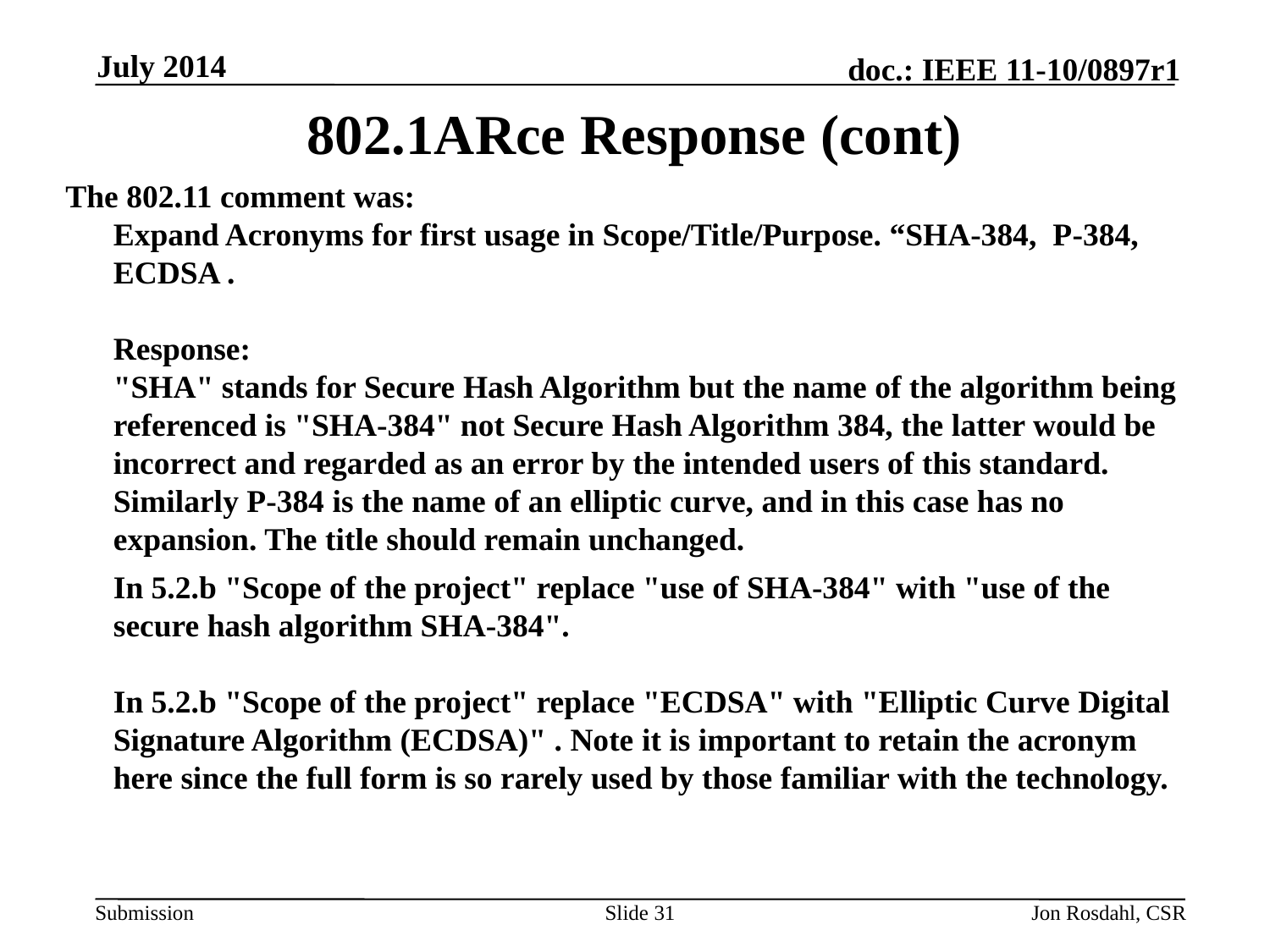

July 2014
# 802.1ARce Response (cont)
The 802.11 comment was:
Expand Acronyms for first usage in Scope/Title/Purpose. “SHA-384,  P-384,  ECDSA .
Response:
"SHA" stands for Secure Hash Algorithm but the name of the algorithm being referenced is "SHA-384" not Secure Hash Algorithm 384, the latter would be incorrect and regarded as an error by the intended users of this standard. Similarly P-384 is the name of an elliptic curve, and in this case has no expansion. The title should remain unchanged.
	In 5.2.b "Scope of the project" replace "use of SHA-384" with "use of the secure hash algorithm SHA-384".
In 5.2.b "Scope of the project" replace "ECDSA" with "Elliptic Curve Digital Signature Algorithm (ECDSA)" . Note it is important to retain the acronym here since the full form is so rarely used by those familiar with the technology.
Slide 31
Jon Rosdahl, CSR